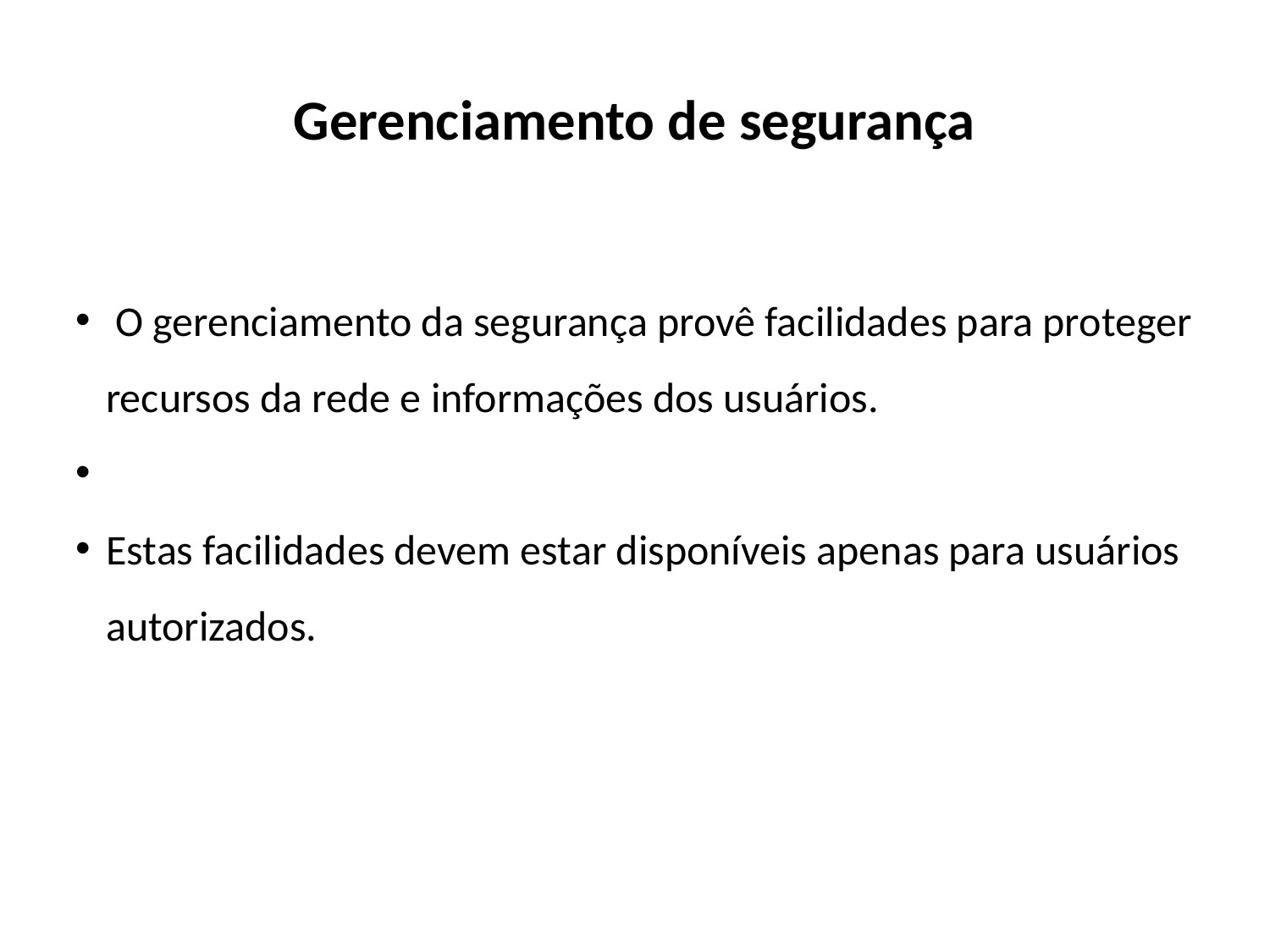

Gerenciamento de segurança
 O gerenciamento da segurança provê facilidades para proteger recursos da rede e informações dos usuários.

Estas facilidades devem estar disponíveis apenas para usuários autorizados.